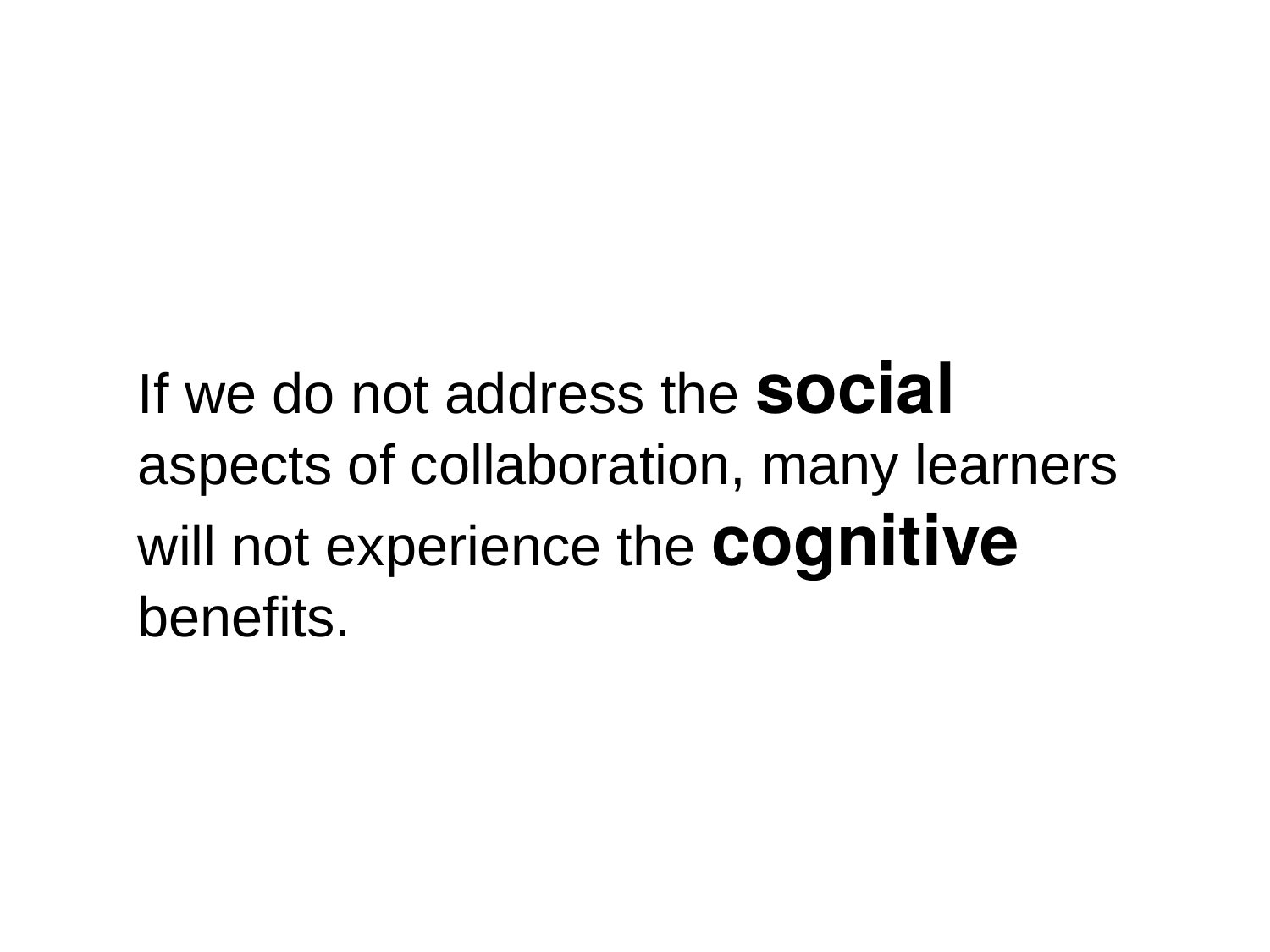

If we do not address the social aspects of collaboration, many learners will not experience the cognitive benefits.